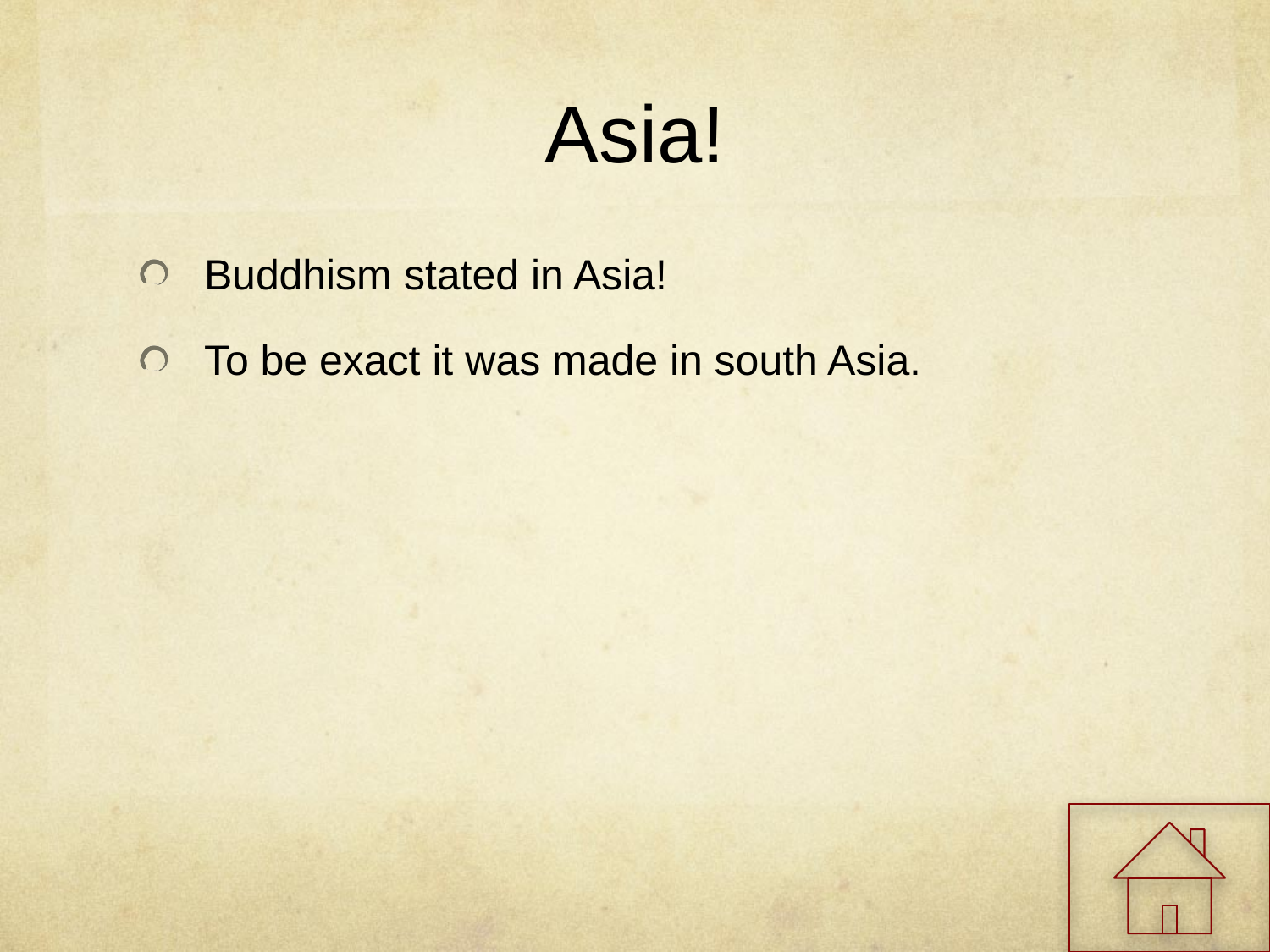

# Asia!
Buddhism stated in Asia!
To be exact it was made in south Asia.